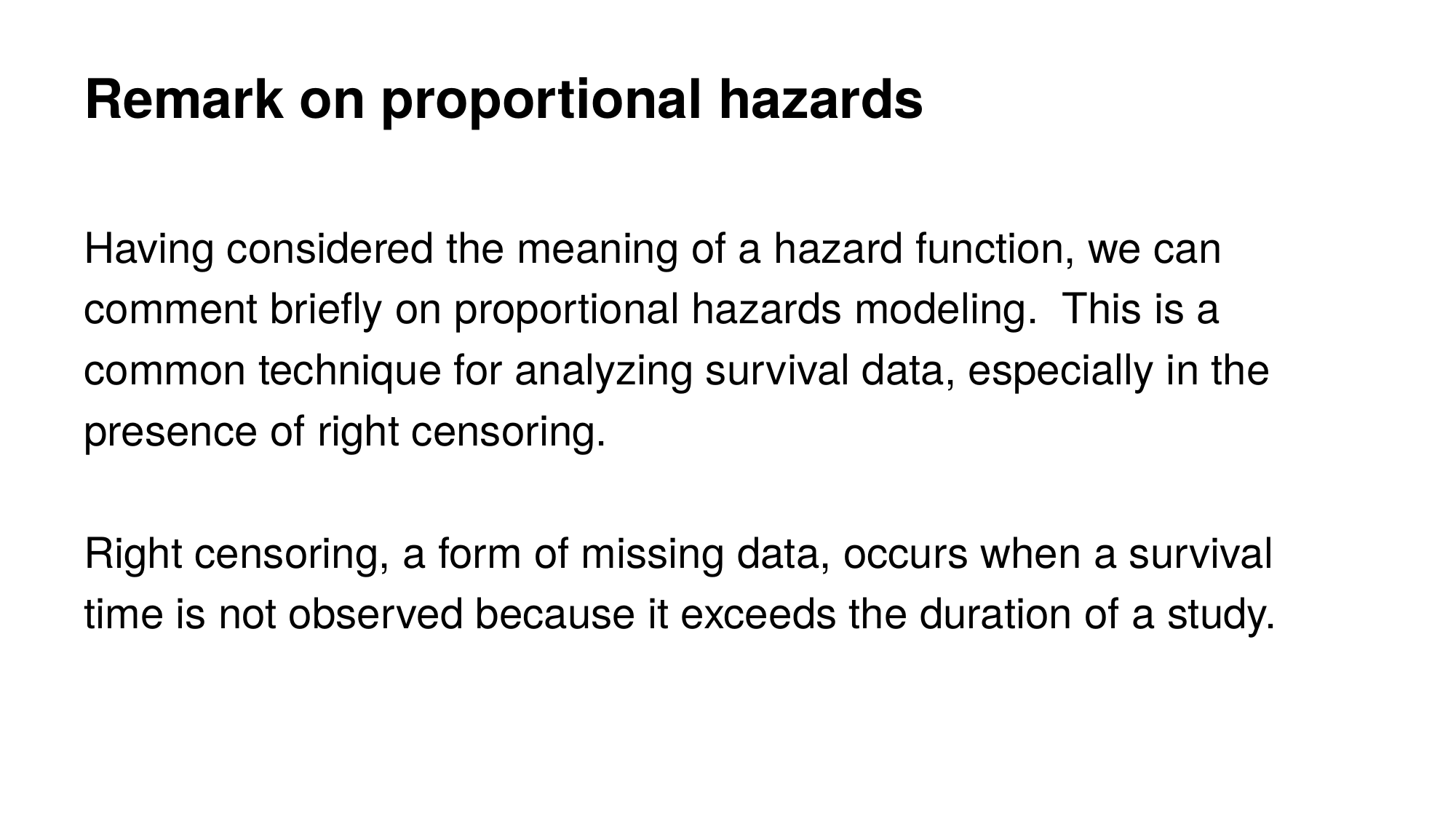

# Remark on proportional hazards
Having considered the meaning of a hazard function, we can comment briefly on proportional hazards modeling.  This is a common technique for analyzing survival data, especially in the presence of right censoring.

Right censoring, a form of missing data, occurs when a survival time is not observed because it exceeds the duration of a study.